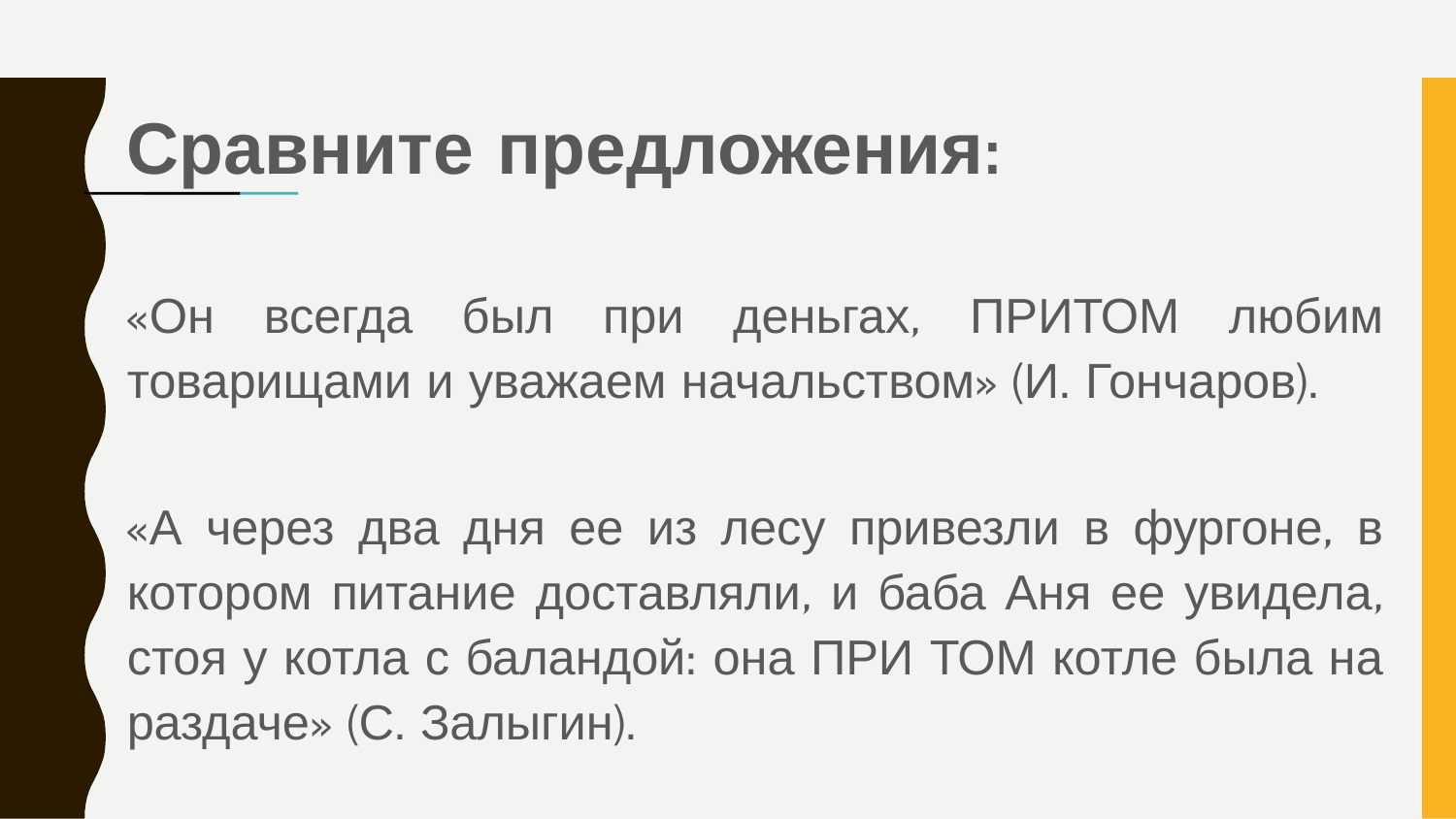

# Сравните предложения:
«Он всегда был при деньгах, ПРИТОМ любим товарищами и уважаем начальством» (И. Гончаров).

«А через два дня ее из лесу привезли в фургоне, в котором питание доставляли, и баба Аня ее увидела, стоя у котла с баландой: она ПРИ ТОМ котле была на раздаче» (С. Залыгин).